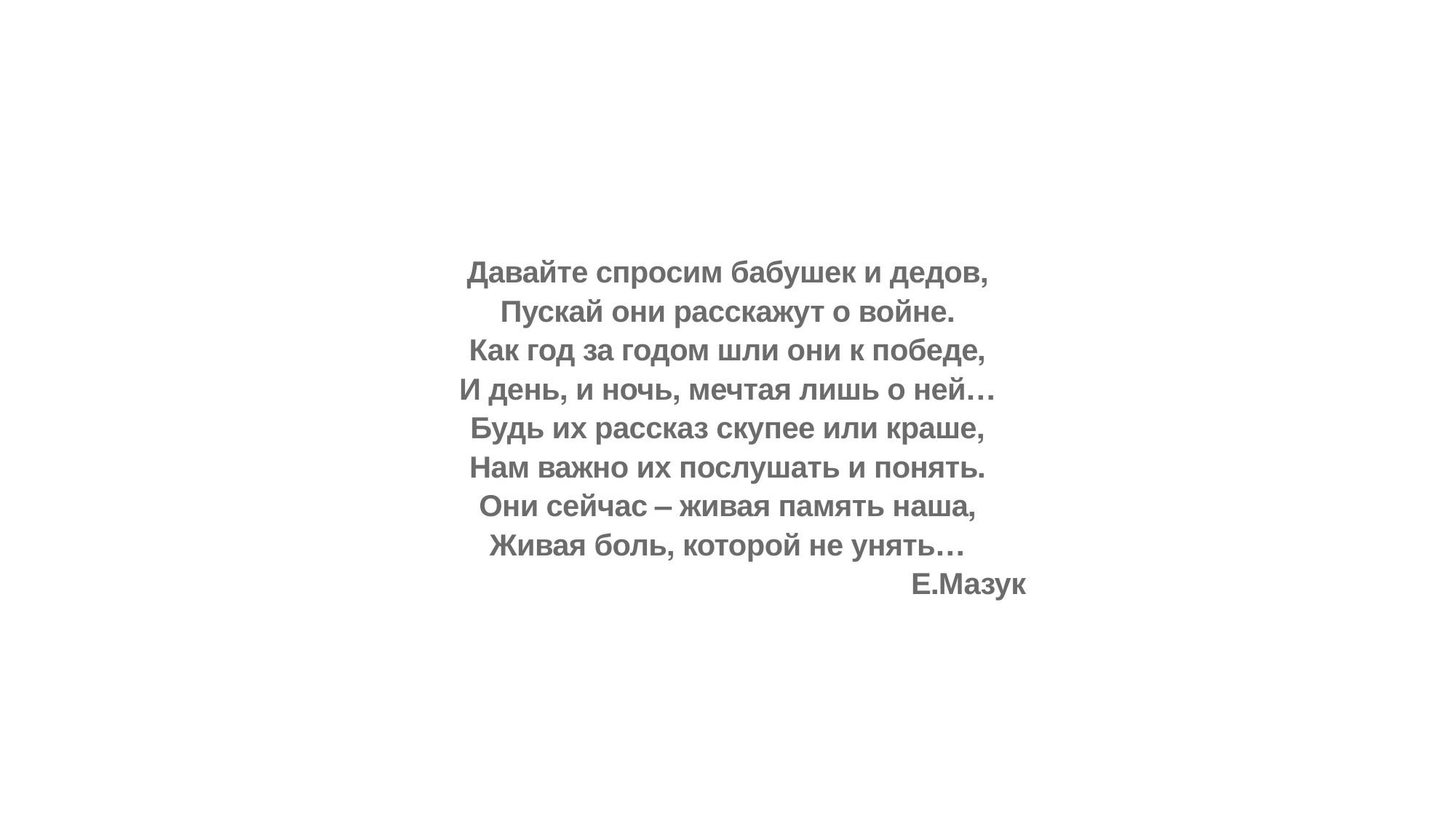

Давайте спросим бабушек и дедов,
Пускай они расскажут о войне.
Как год за годом шли они к победе,
И день, и ночь, мечтая лишь о ней…
Будь их рассказ скупее или краше,
Нам важно их послушать и понять.
Они сейчас – живая память наша,
Живая боль, которой не унять…
                                                             Е.Мазук